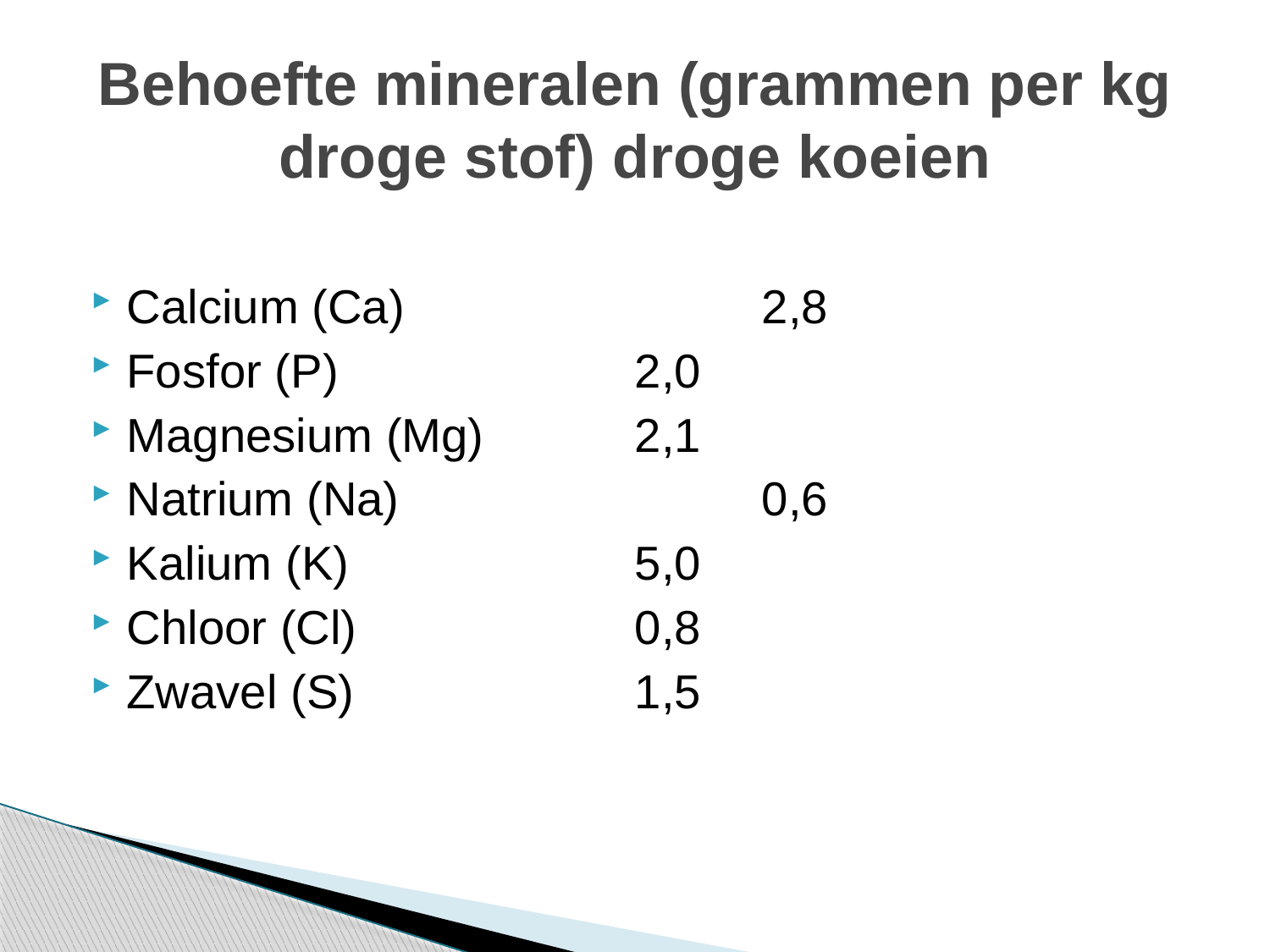

# Behoefte mineralen (grammen per kg droge stof) droge koeien

Calcium (Ca)			2,8
Fosfor (P)			2,0
Magnesium (Mg)		2,1
Natrium (Na)			0,6
Kalium (K)			5,0
Chloor (Cl)			0,8
Zwavel (S)			1,5